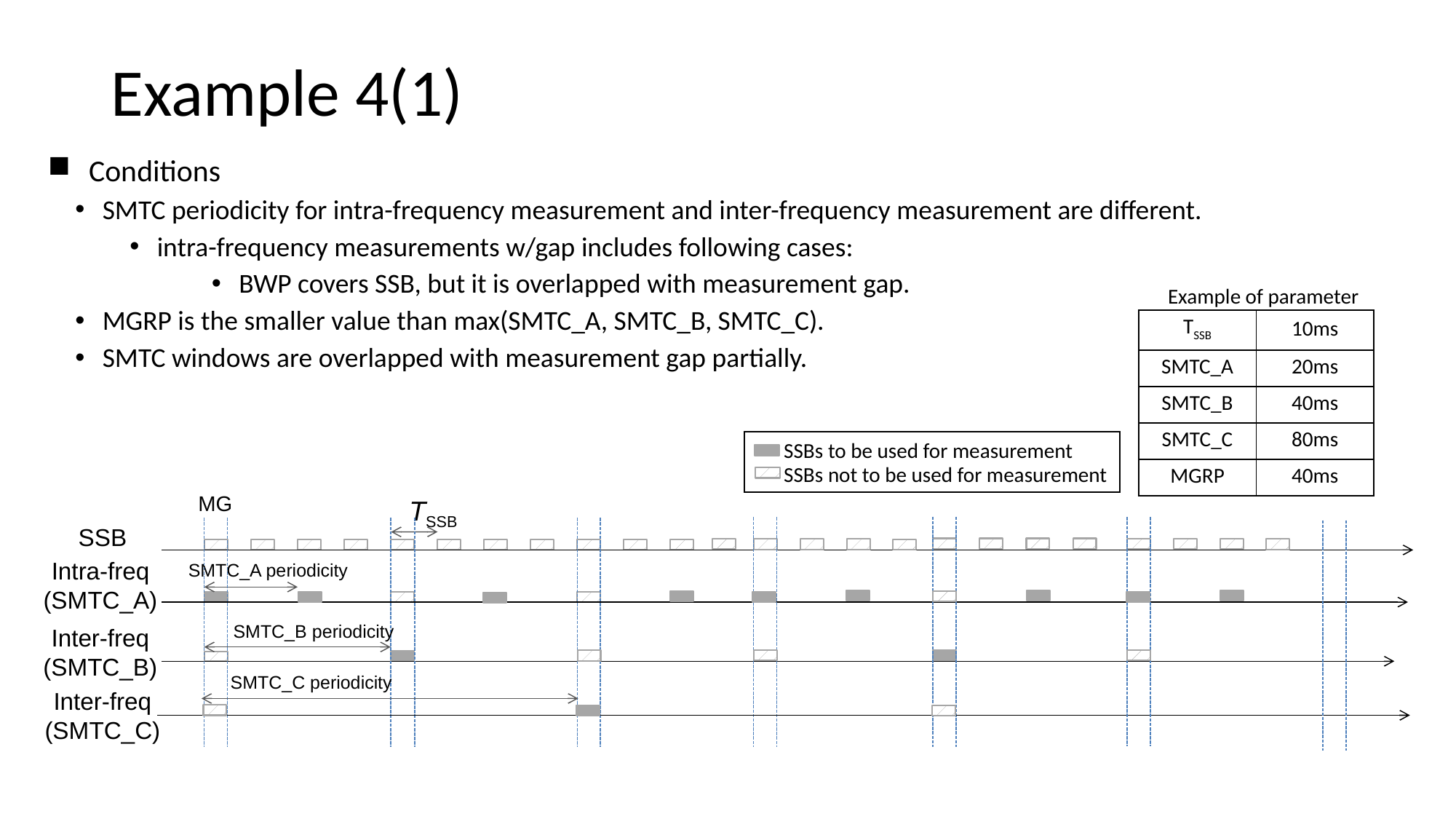

# Example 4(1)
Conditions
SMTC periodicity for intra-frequency measurement and inter-frequency measurement are different.
intra-frequency measurements w/gap includes following cases:
BWP covers SSB, but it is overlapped with measurement gap.
MGRP is the smaller value than max(SMTC_A, SMTC_B, SMTC_C).
SMTC windows are overlapped with measurement gap partially.
Example of parameter
| TSSB | 10ms |
| --- | --- |
| SMTC\_A | 20ms |
| SMTC\_B | 40ms |
| SMTC\_C | 80ms |
| MGRP | 40ms |

SSBs to be used for measurement

SSBs not to be used for measurement

MG
TSSB
SSB

Intra-freq
(SMTC_A)
SMTC_A periodicity

SMTC_B periodicity
Inter-freq
(SMTC_B)

SMTC_C periodicity
Inter-freq
(SMTC_C)